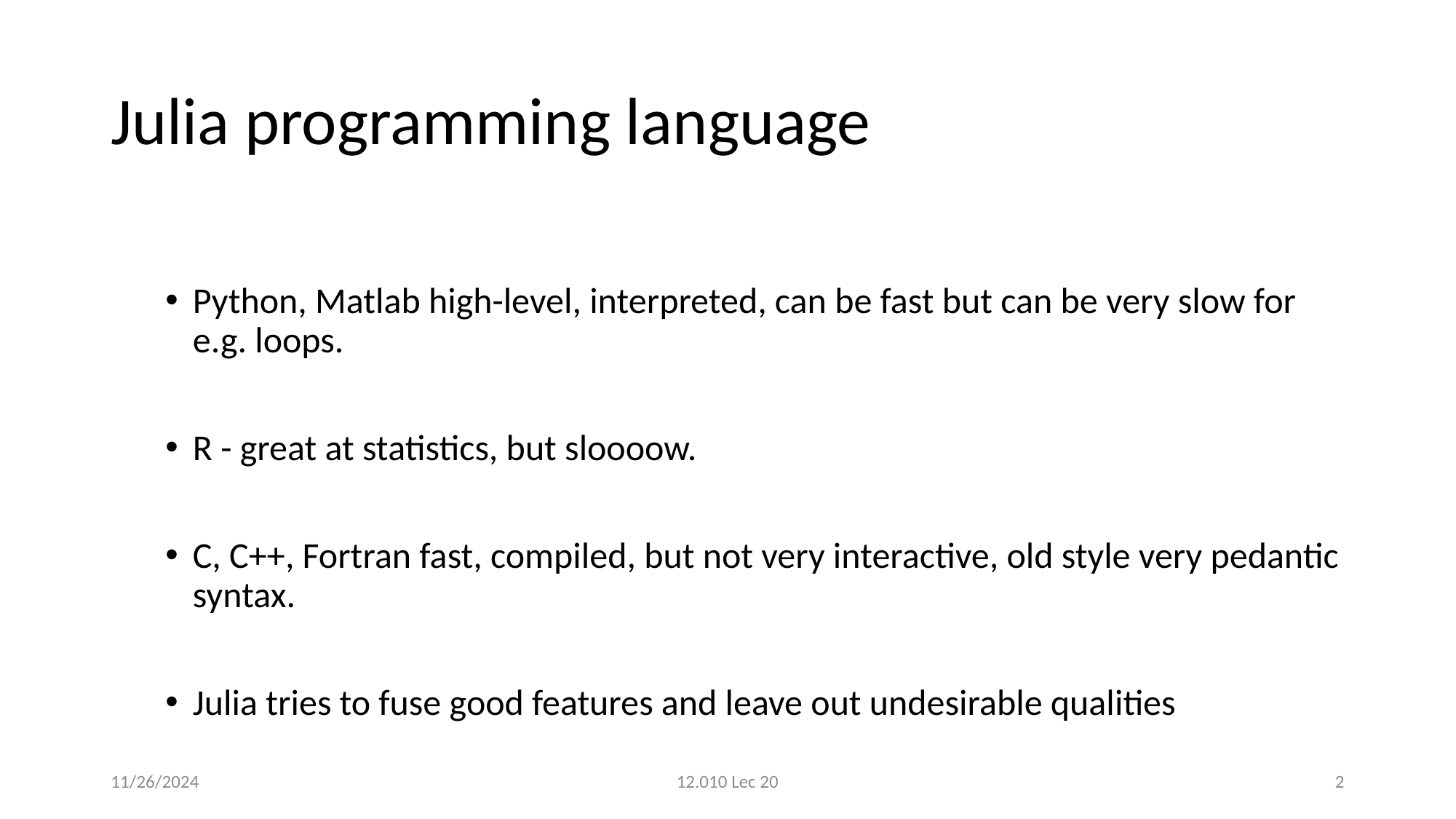

# Julia programming language

Python, Matlab high-level, interpreted, can be fast but can be very slow for e.g. loops.

R - great at statistics, but sloooow.

C, C++, Fortran fast, compiled, but not very interactive, old style very pedantic syntax.

Julia tries to fuse good features and leave out undesirable qualities
11/26/2024
12.010 Lec 20
2